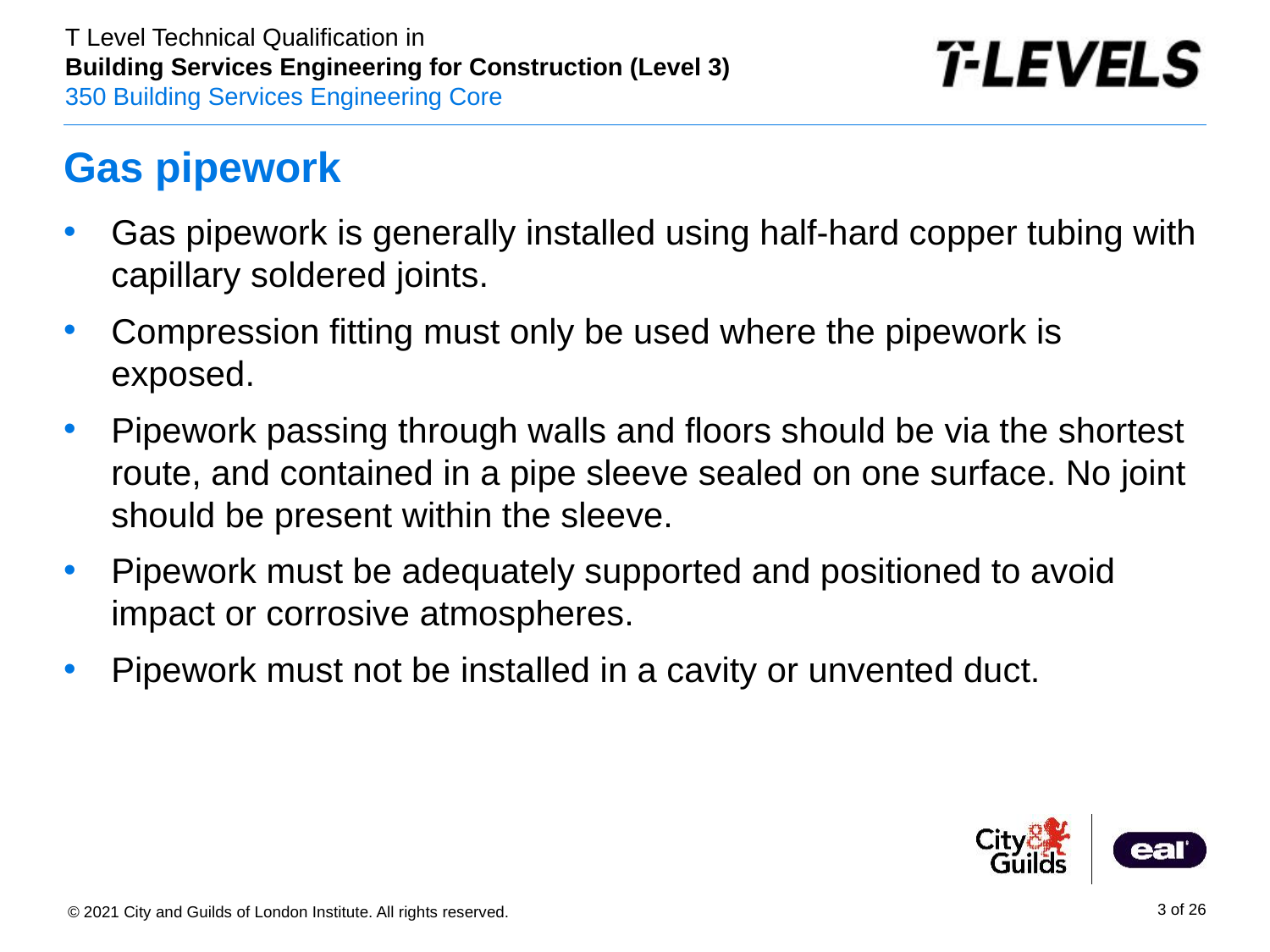

# Gas pipework
Gas pipework is generally installed using half-hard copper tubing with capillary soldered joints.
Compression fitting must only be used where the pipework is exposed.
Pipework passing through walls and floors should be via the shortest route, and contained in a pipe sleeve sealed on one surface. No joint should be present within the sleeve.
Pipework must be adequately supported and positioned to avoid impact or corrosive atmospheres.
Pipework must not be installed in a cavity or unvented duct.